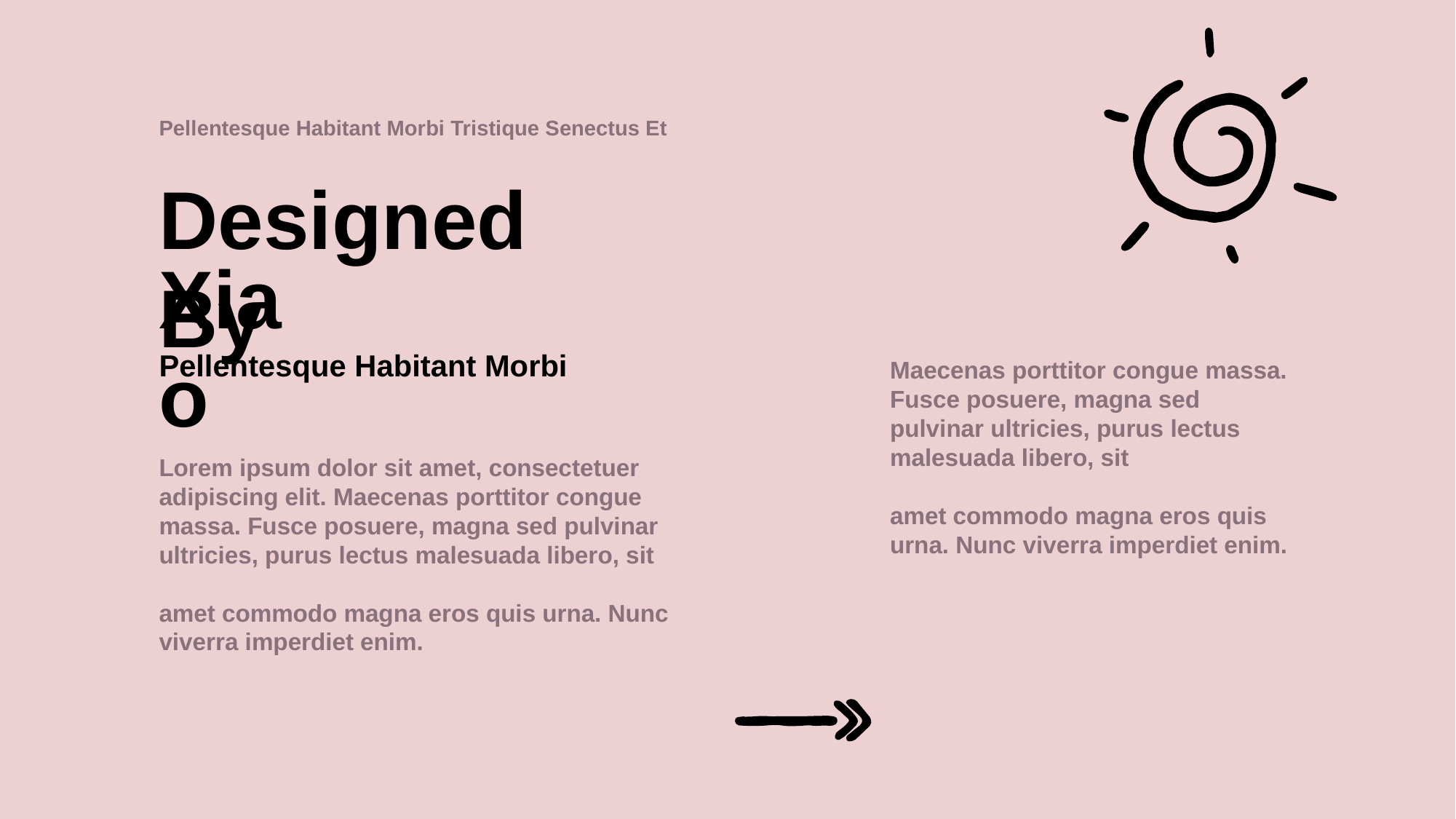

Pellentesque Habitant Morbi Tristique Senectus Et
Designed By

Xiao
Pellentesque Habitant Morbi
Maecenas porttitor congue massa. Fusce posuere, magna sed pulvinar ultricies, purus lectus malesuada libero, sit

amet commodo magna eros quis urna. Nunc viverra imperdiet enim.
Lorem ipsum dolor sit amet, consectetuer adipiscing elit. Maecenas porttitor congue massa. Fusce posuere, magna sed pulvinar ultricies, purus lectus malesuada libero, sit

amet commodo magna eros quis urna. Nunc viverra imperdiet enim.